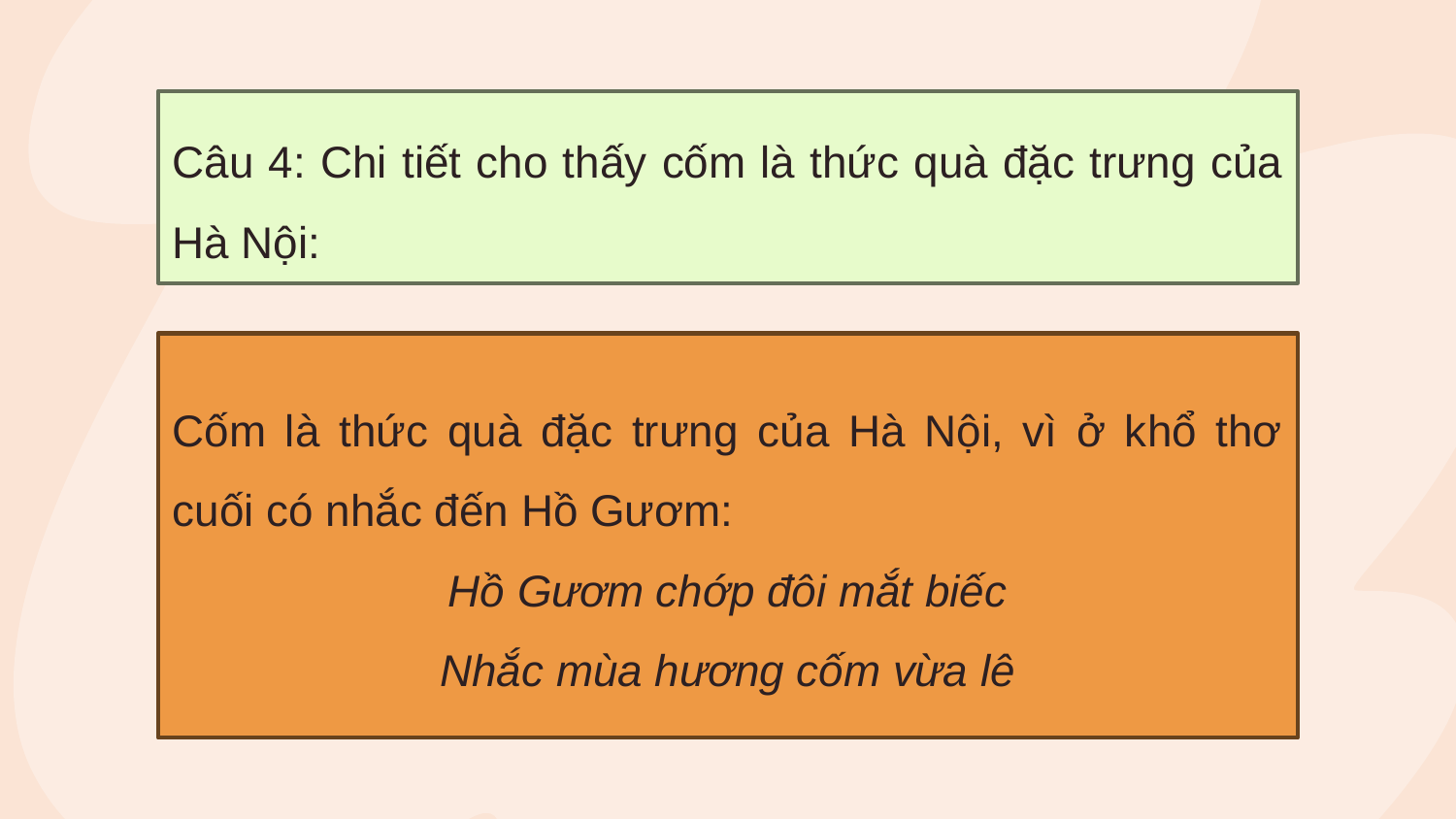

Câu 4: Chi tiết cho thấy cốm là thức quà đặc trưng của Hà Nội:
Cốm là thức quà đặc trưng của Hà Nội, vì ở khổ thơ cuối có nhắc đến Hồ Gươm:
Hồ Gươm chớp đôi mắt biếc
Nhắc mùa hương cốm vừa lê